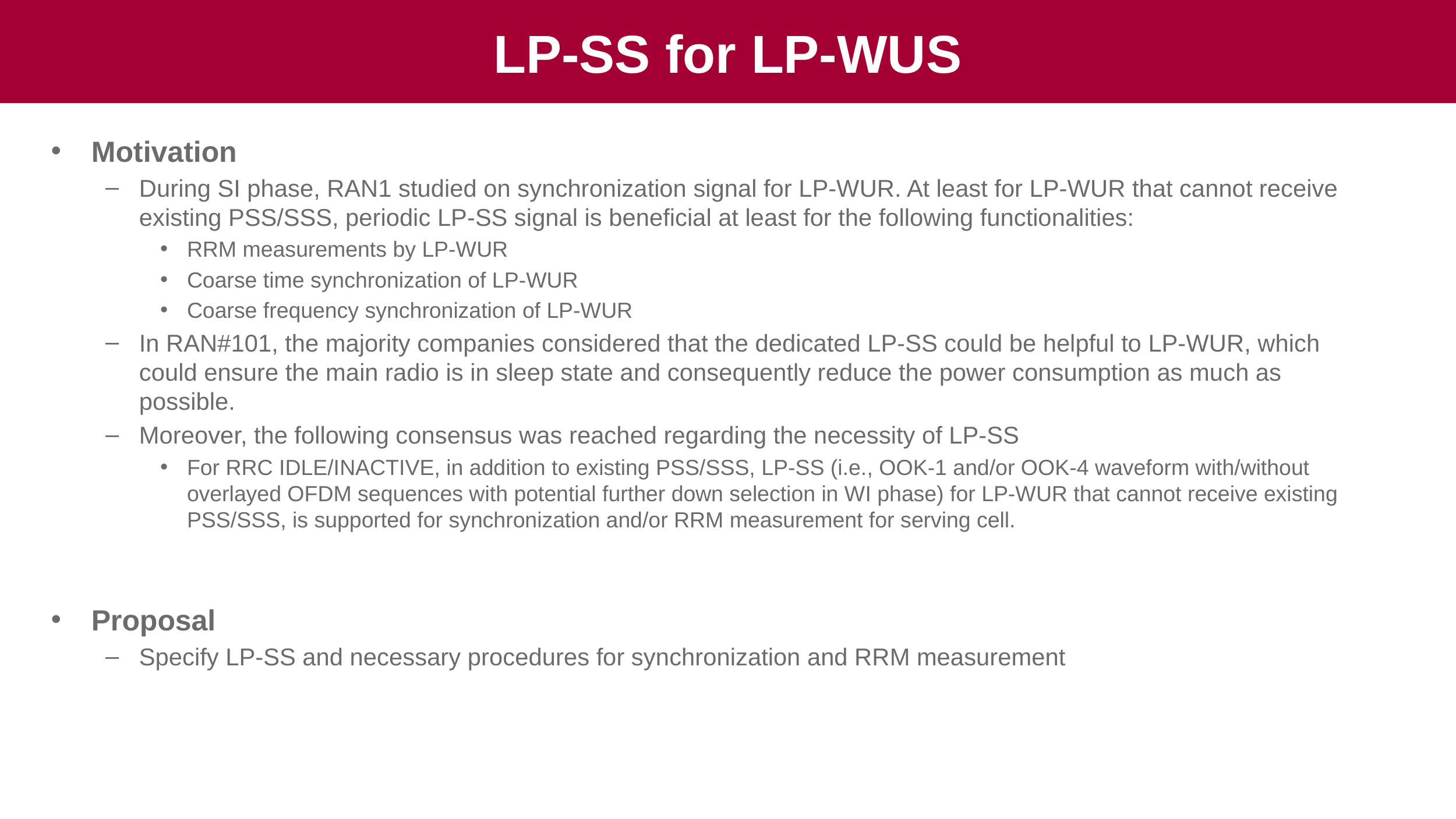

# LP-SS for LP-WUS
Motivation
During SI phase, RAN1 studied on synchronization signal for LP-WUR. At least for LP-WUR that cannot receive existing PSS/SSS, periodic LP-SS signal is beneficial at least for the following functionalities:
RRM measurements by LP-WUR
Coarse time synchronization of LP-WUR
Coarse frequency synchronization of LP-WUR
In RAN#101, the majority companies considered that the dedicated LP-SS could be helpful to LP-WUR, which could ensure the main radio is in sleep state and consequently reduce the power consumption as much as possible.
Moreover, the following consensus was reached regarding the necessity of LP-SS
For RRC IDLE/INACTIVE, in addition to existing PSS/SSS, LP-SS (i.e., OOK-1 and/or OOK-4 waveform with/without overlayed OFDM sequences with potential further down selection in WI phase) for LP-WUR that cannot receive existing PSS/SSS, is supported for synchronization and/or RRM measurement for serving cell.

Proposal
Specify LP-SS and necessary procedures for synchronization and RRM measurement